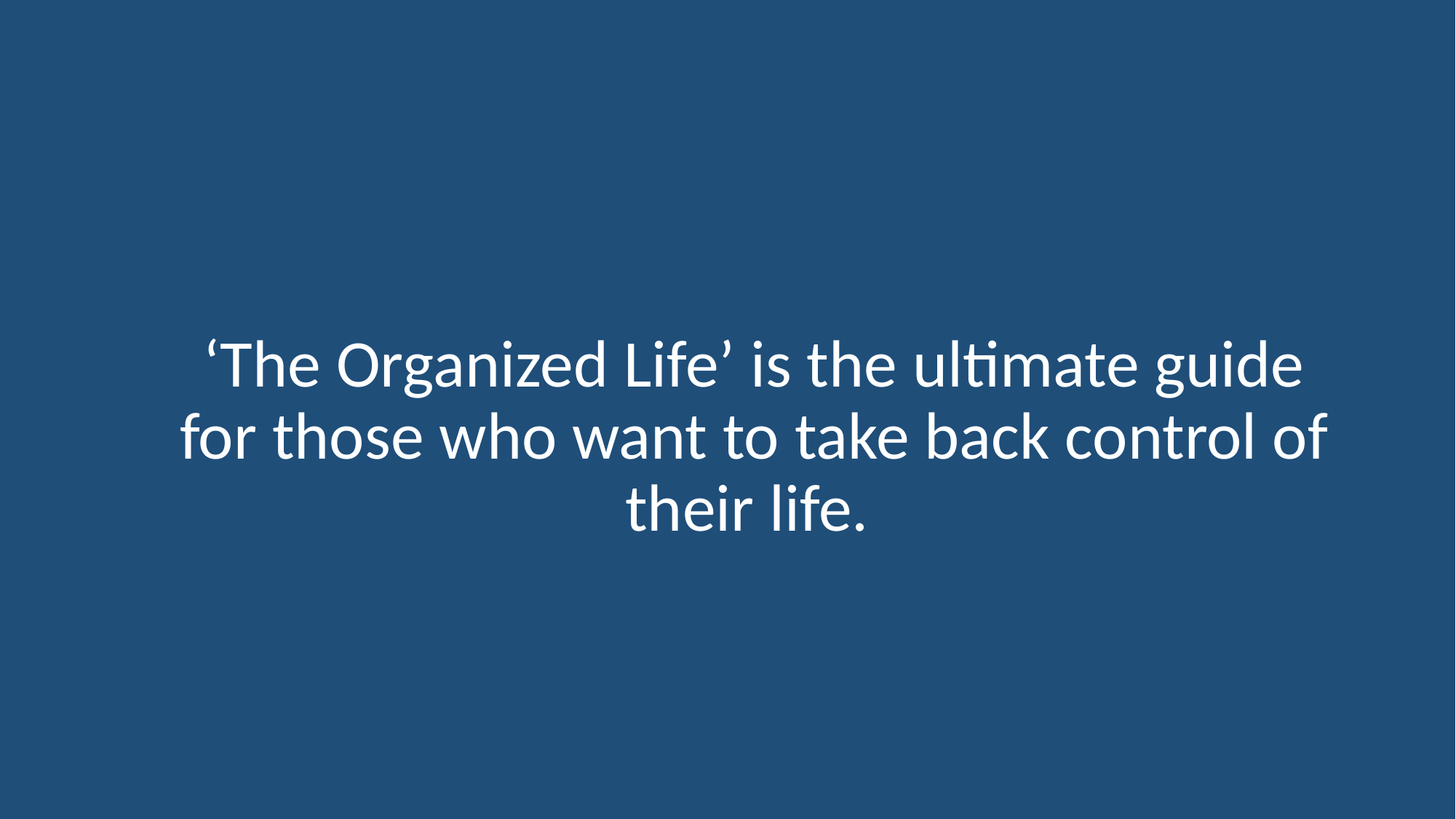

‘The Organized Life’ is the ultimate guide for those who want to take back control of their life.